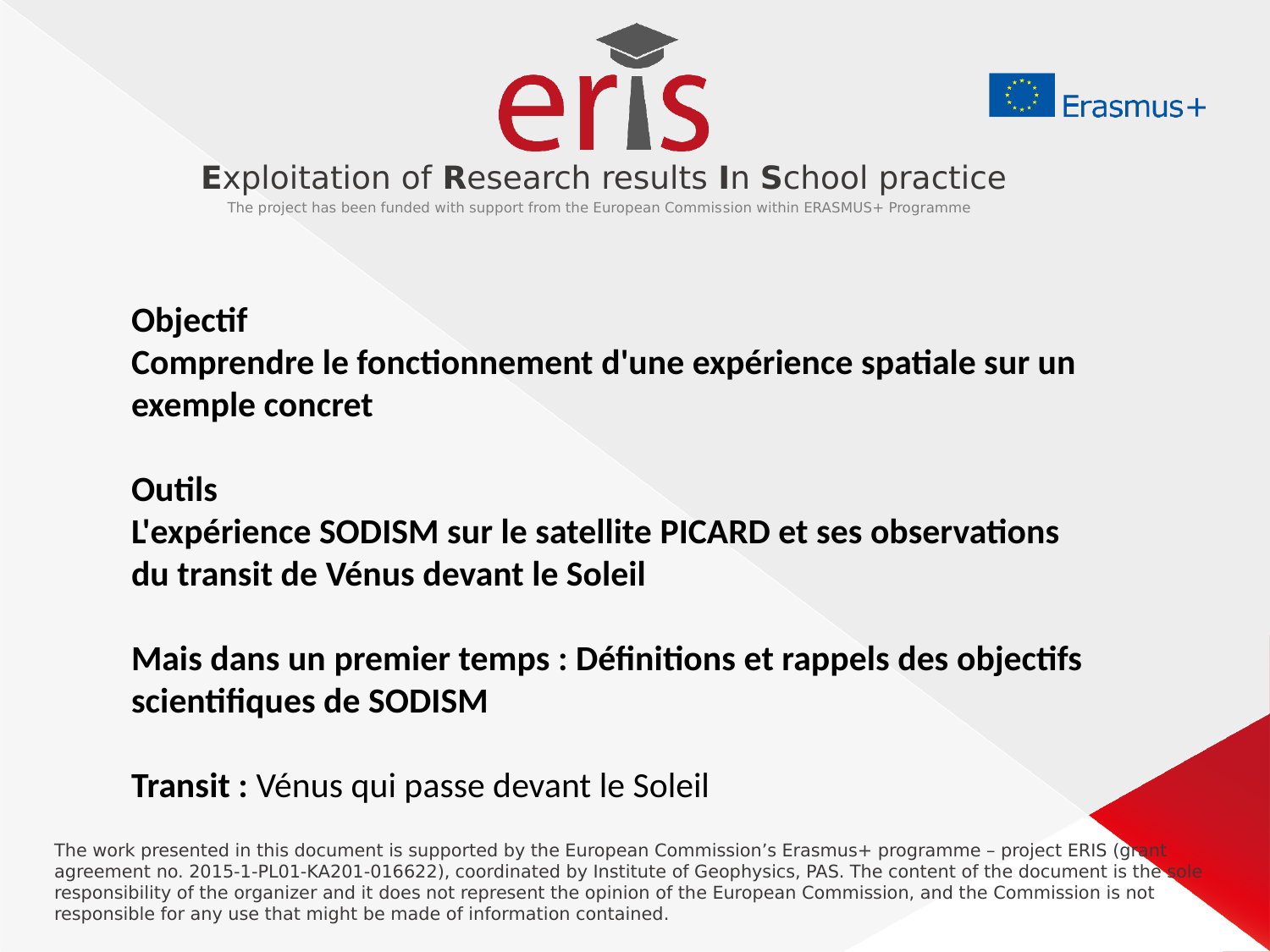

Objectif
Comprendre le fonctionnement d'une expérience spatiale sur un exemple concret

Outils
L'expérience SODISM sur le satellite PICARD et ses observations du transit de Vénus devant le Soleil

Mais dans un premier temps : Définitions et rappels des objectifs scientifiques de SODISM

Transit : Vénus qui passe devant le Soleil
The work presented in this document is supported by the European Commission’s Erasmus+ programme – project ERIS (grant agreement no. 2015-1-PL01-KA201-016622), coordinated by Institute of Geophysics, PAS. The content of the document is the sole responsibility of the organizer and it does not represent the opinion of the European Commission, and the Commission is not responsible for any use that might be made of information contained.